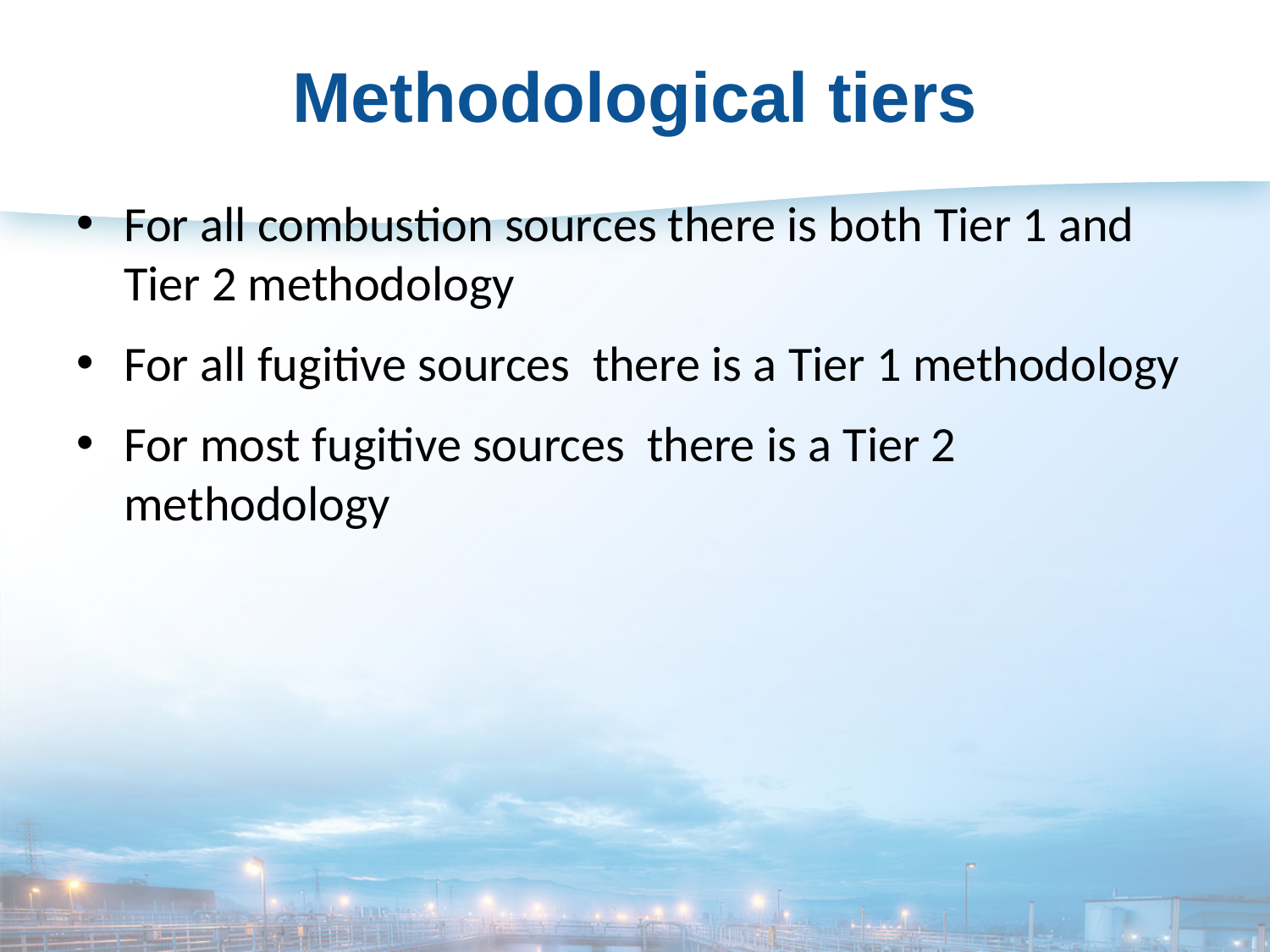

# Methodological tiers
For all combustion sources there is both Tier 1 and Tier 2 methodology
For all fugitive sources  there is a Tier 1 methodology
For most fugitive sources  there is a Tier 2 methodology